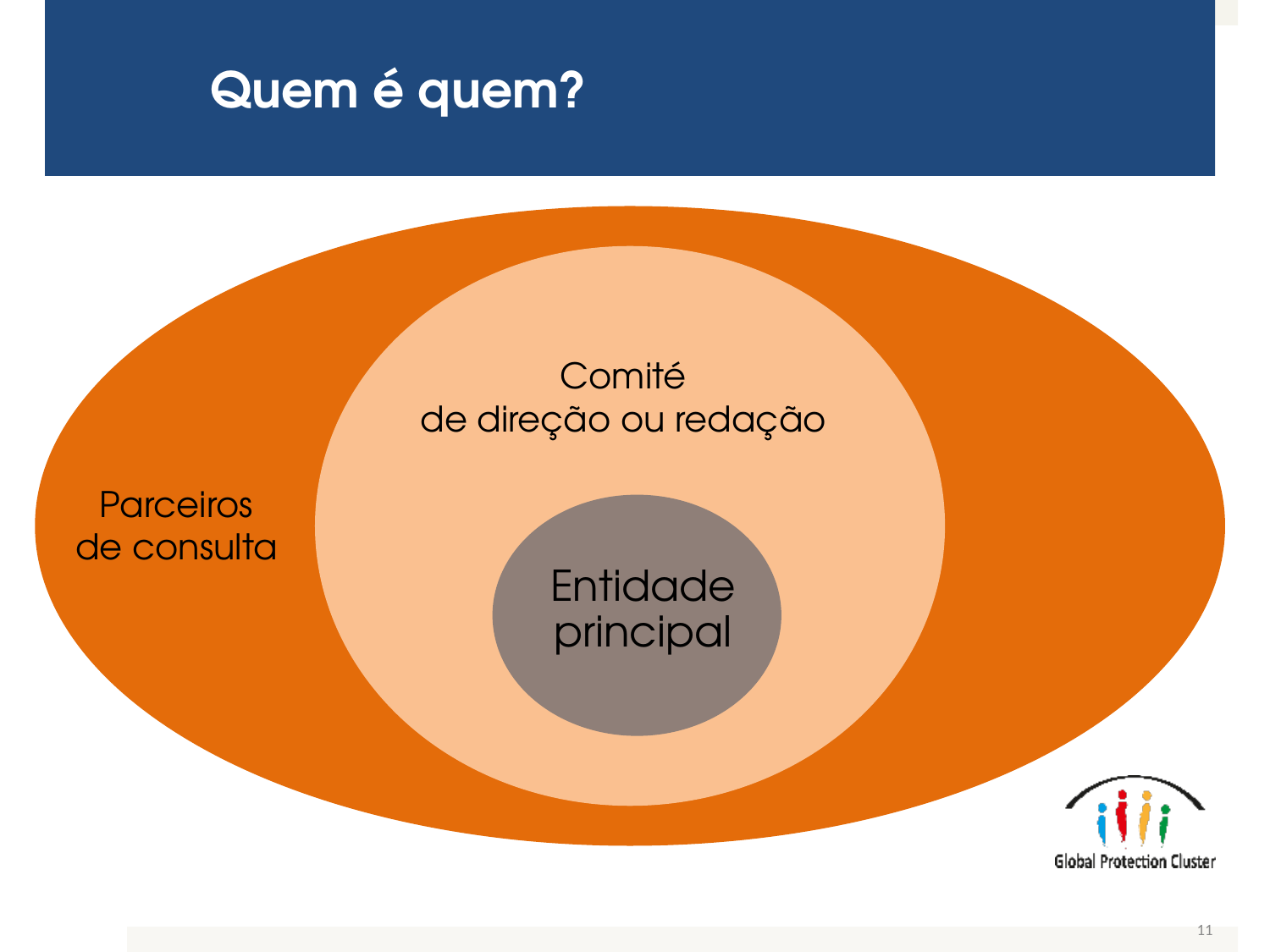

# Quem é quem?

Comité
de direção ou redação
Parceiros
de consulta

Entidade principal